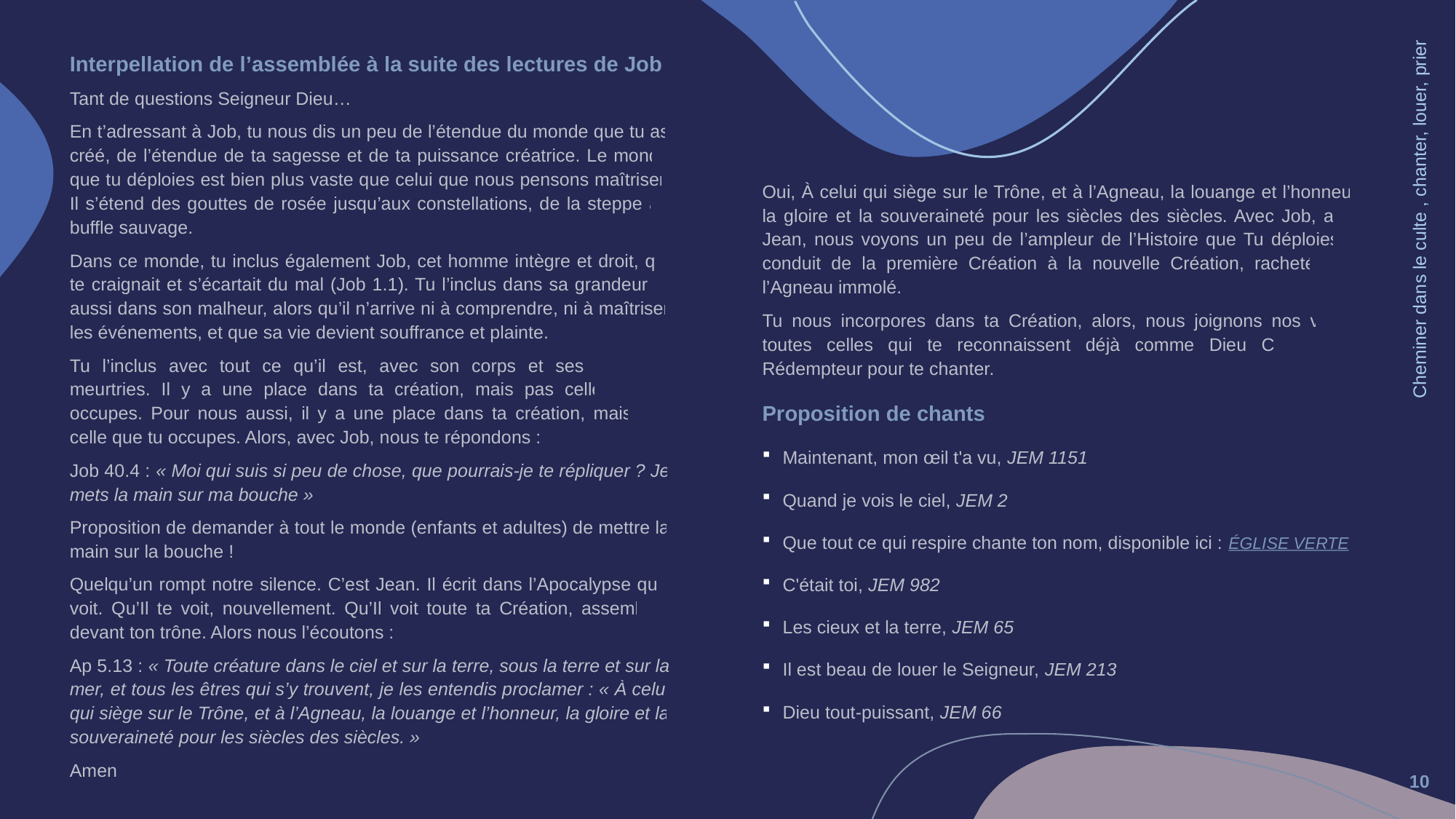

Interpellation de l’assemblée à la suite des lectures de Job
Tant de questions Seigneur Dieu…
En t’adressant à Job, tu nous dis un peu de l’étendue du monde que tu as créé, de l’étendue de ta sagesse et de ta puissance créatrice. Le monde que tu déploies est bien plus vaste que celui que nous pensons maîtriser. Il s’étend des gouttes de rosée jusqu’aux constellations, de la steppe au buffle sauvage.
Dans ce monde, tu inclus également Job, cet homme intègre et droit, qui te craignait et s’écartait du mal (Job 1.1). Tu l’inclus dans sa grandeur et aussi dans son malheur, alors qu’il n’arrive ni à comprendre, ni à maîtriser les événements, et que sa vie devient souffrance et plainte.
Tu l’inclus avec tout ce qu’il est, avec son corps et ses émotions meurtries. Il y a une place dans ta création, mais pas celle que tu occupes. Pour nous aussi, il y a une place dans ta création, mais pas celle que tu occupes. Alors, avec Job, nous te répondons :
Job 40.4 : « Moi qui suis si peu de chose, que pourrais-je te répliquer ? Je mets la main sur ma bouche »
Proposition de demander à tout le monde (enfants et adultes) de mettre la main sur la bouche !
Quelqu’un rompt notre silence. C’est Jean. Il écrit dans l’Apocalypse qu’il voit. Qu’Il te voit, nouvellement. Qu’Il voit toute ta Création, assemblée devant ton trône. Alors nous l’écoutons :
Ap 5.13 : « Toute créature dans le ciel et sur la terre, sous la terre et sur la mer, et tous les êtres qui s’y trouvent, je les entendis proclamer : « À celui qui siège sur le Trône, et à l’Agneau, la louange et l’honneur, la gloire et la souveraineté pour les siècles des siècles. »
Amen

Oui, À celui qui siège sur le Trône, et à l’Agneau, la louange et l’honneur, la gloire et la souveraineté pour les siècles des siècles. Avec Job, avec Jean, nous voyons un peu de l’ampleur de l’Histoire que Tu déploies et conduit de la première Création à la nouvelle Création, rachetée par l’Agneau immolé.
Tu nous incorpores dans ta Création, alors, nous joignons nos voix à toutes celles qui te reconnaissent déjà comme Dieu Créateur et Rédempteur pour te chanter.
Proposition de chants
Maintenant, mon œil t'a vu, JEM 1151
Quand je vois le ciel, JEM 2
Que tout ce qui respire chante ton nom, disponible ici : ÉGLISE VERTE
C'était toi, JEM 982
Les cieux et la terre, JEM 65
Il est beau de louer le Seigneur, JEM 213
Dieu tout-puissant, JEM 66

Cheminer dans le culte , chanter, louer, prier
10